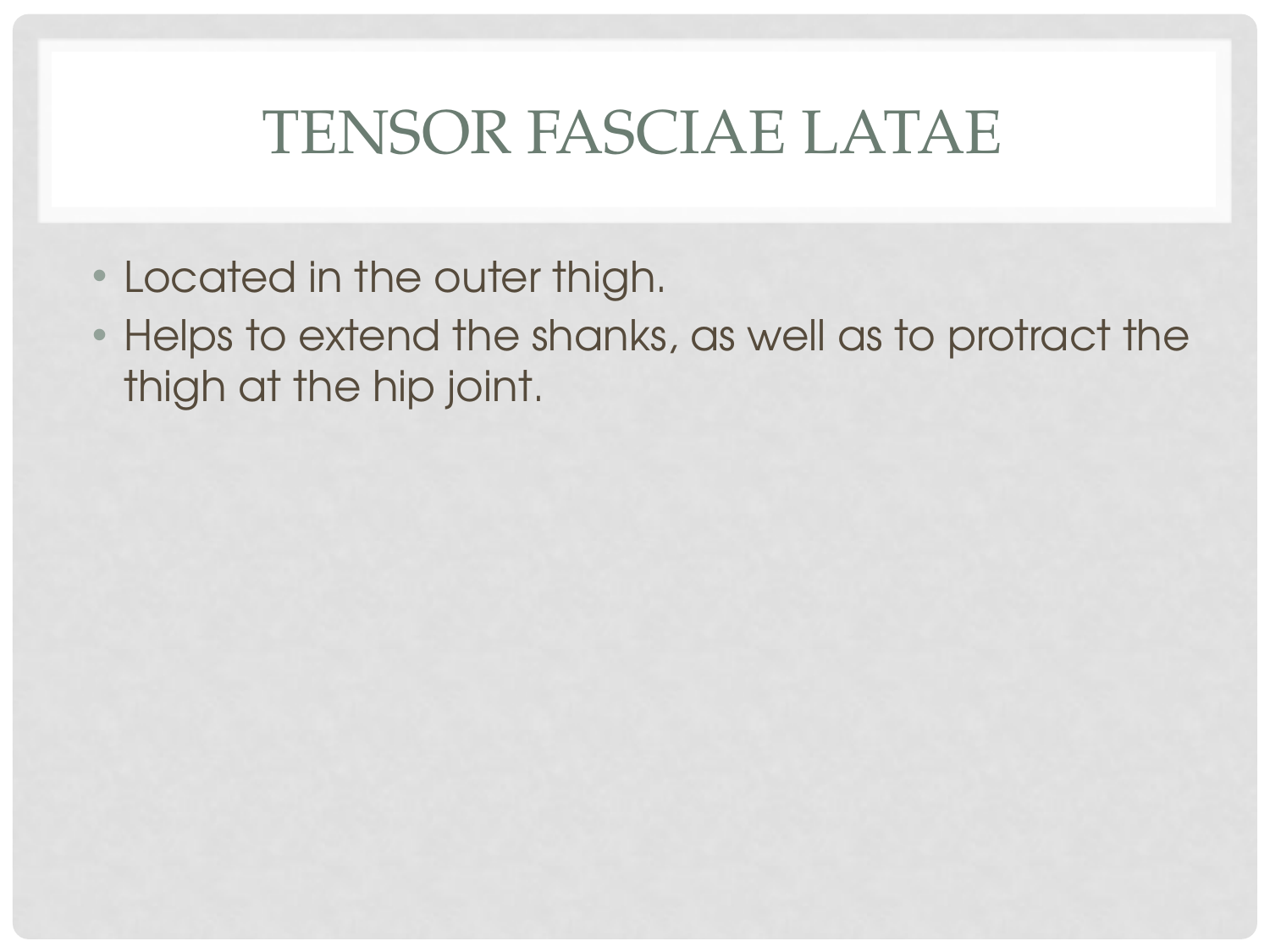

# Tensor Fasciae Latae
Located in the outer thigh.
Helps to extend the shanks, as well as to protract the thigh at the hip joint.